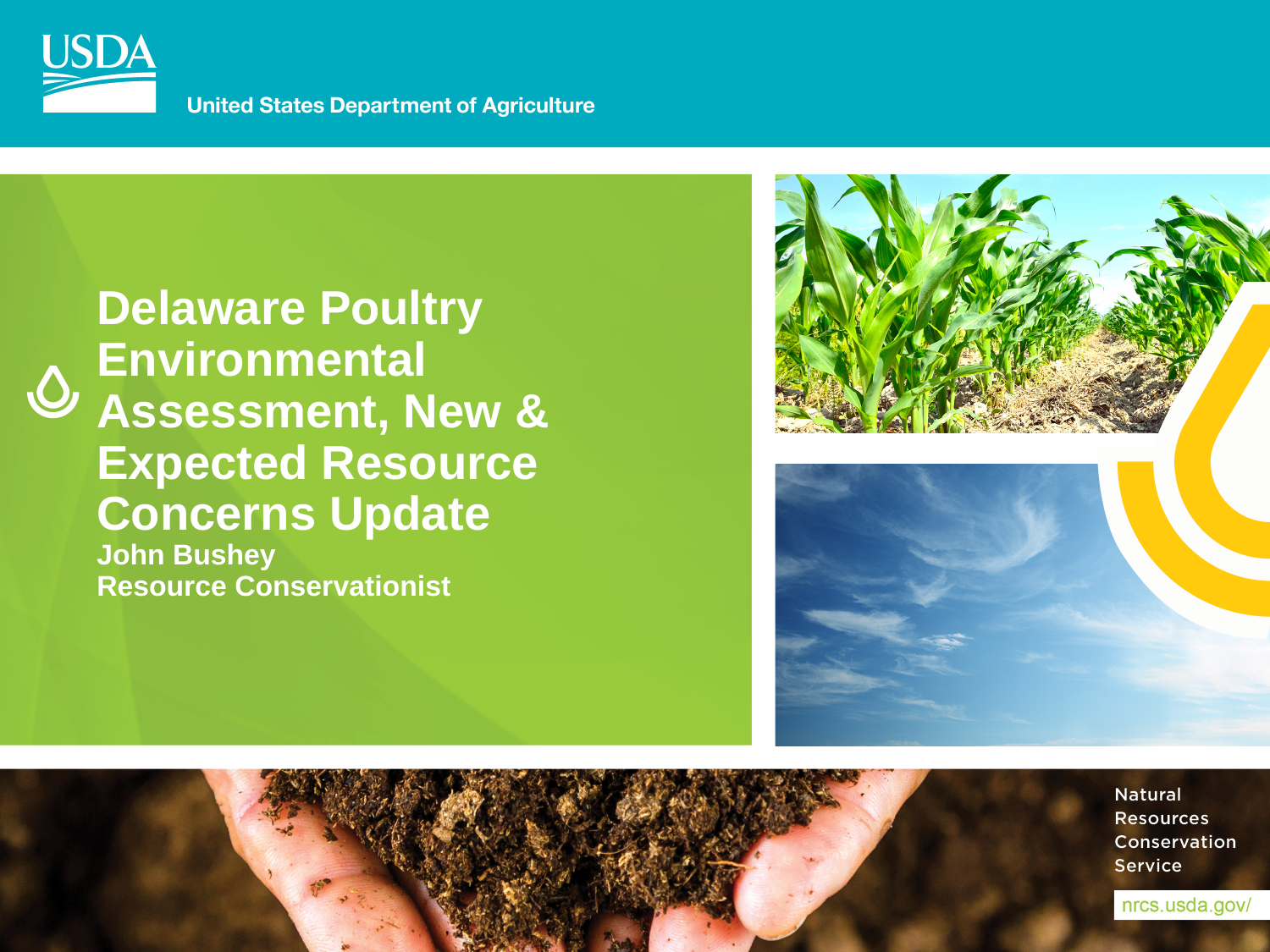

# Delaware Poultry Environmental Assessment, New & Expected Resource Concerns Update John Bushey Resource Conservationist